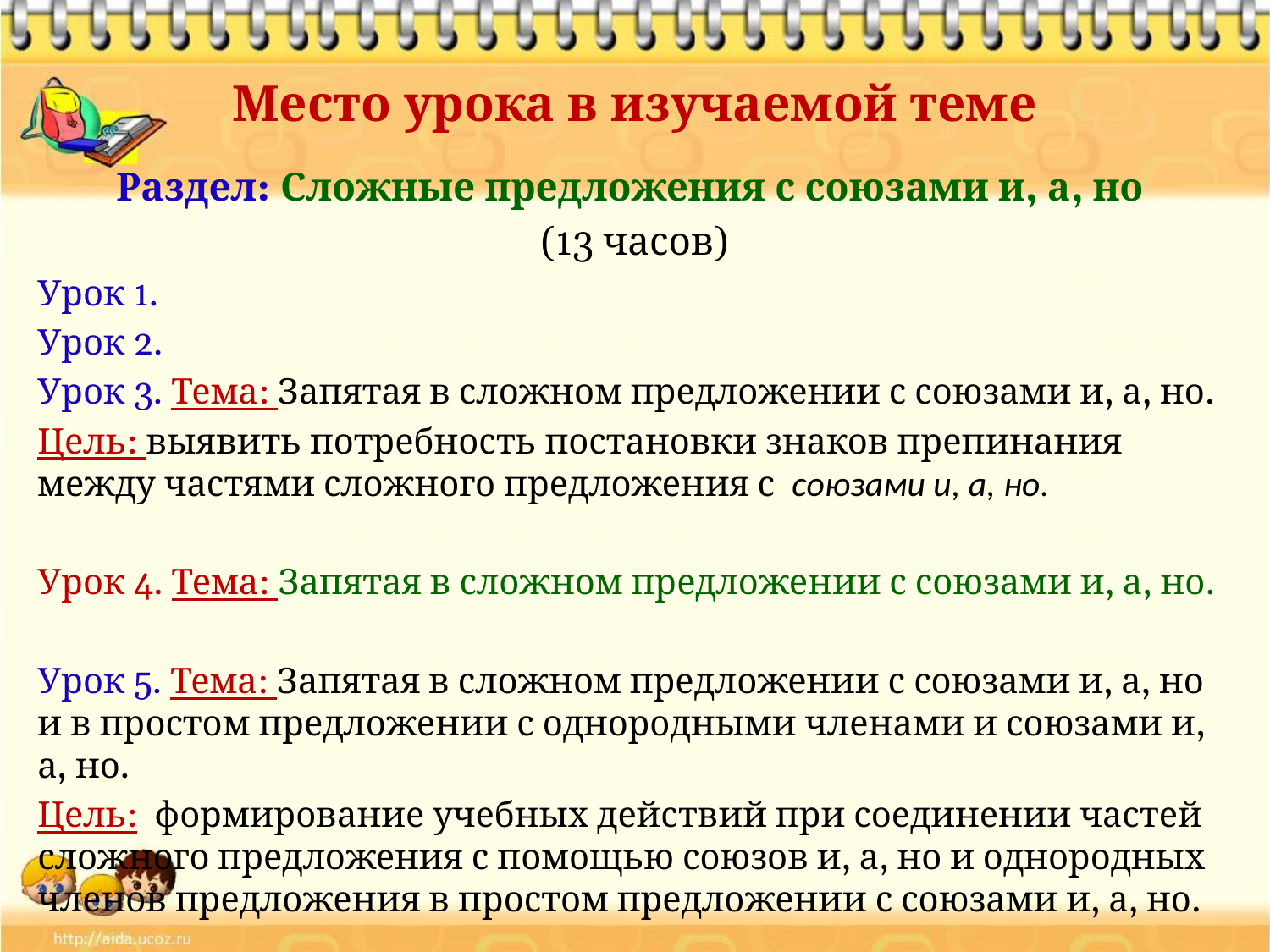

# Место урока в изучаемой теме
Раздел: Сложные предложения с союзами и, а, но
 (13 часов)
Урок 1.
Урок 2.
Урок 3. Тема: Запятая в сложном предложении с союзами и, а, но.
Цель: выявить потребность постановки знаков препинания между частями сложного предложения с  союзами и, а, но.

Урок 4. Тема: Запятая в сложном предложении с союзами и, а, но.

Урок 5. Тема: Запятая в сложном предложении с союзами и, а, но и в простом предложении с однородными членами и союзами и, а, но.
Цель:  формирование учебных действий при соединении частей сложного предложения с помощью союзов и, а, но и однородных членов предложения в простом предложении с союзами и, а, но.